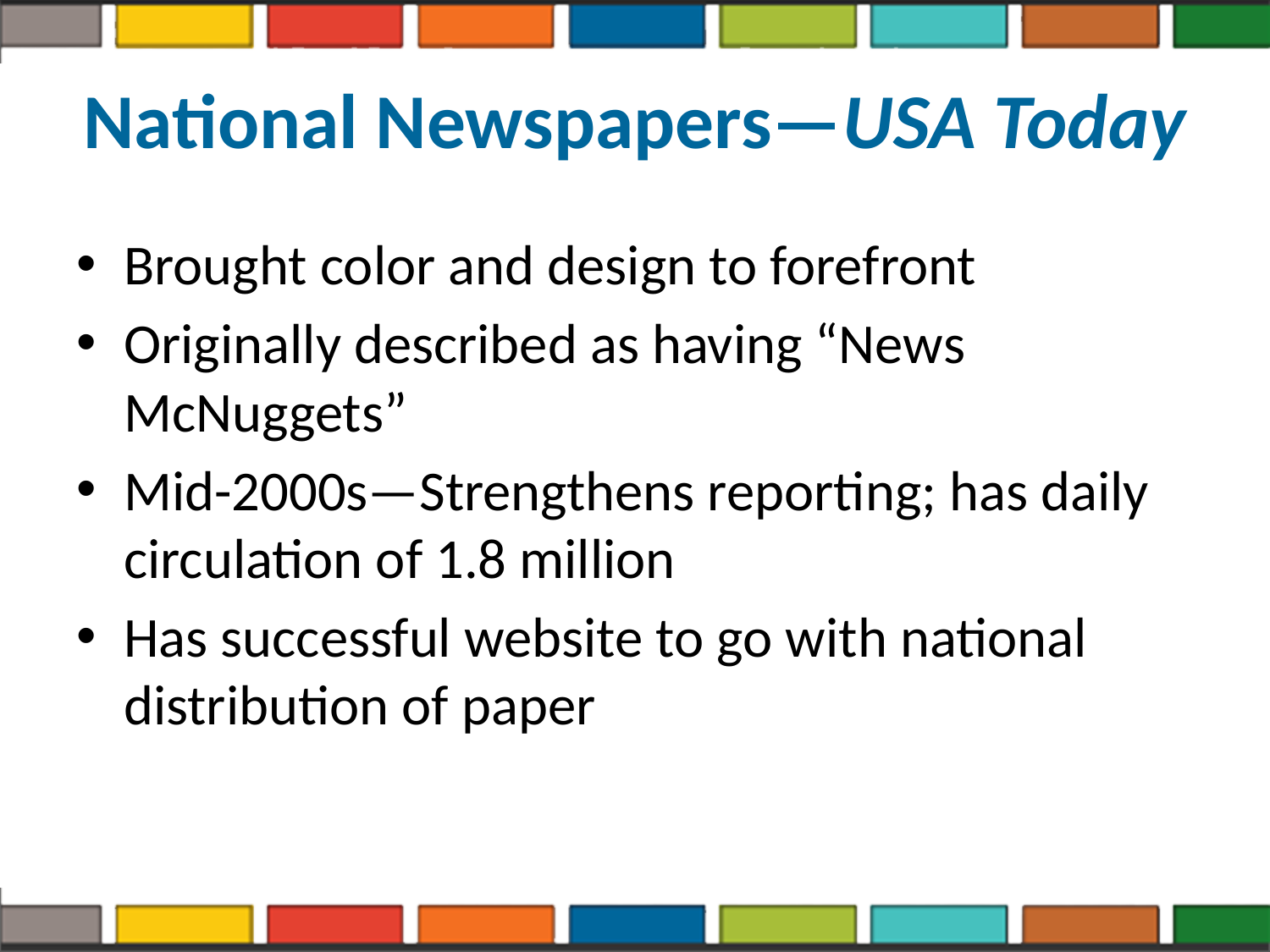

# National Newspapers—USA Today
Brought color and design to forefront
Originally described as having “News McNuggets”
Mid-2000s—Strengthens reporting; has daily circulation of 1.8 million
Has successful website to go with national distribution of paper